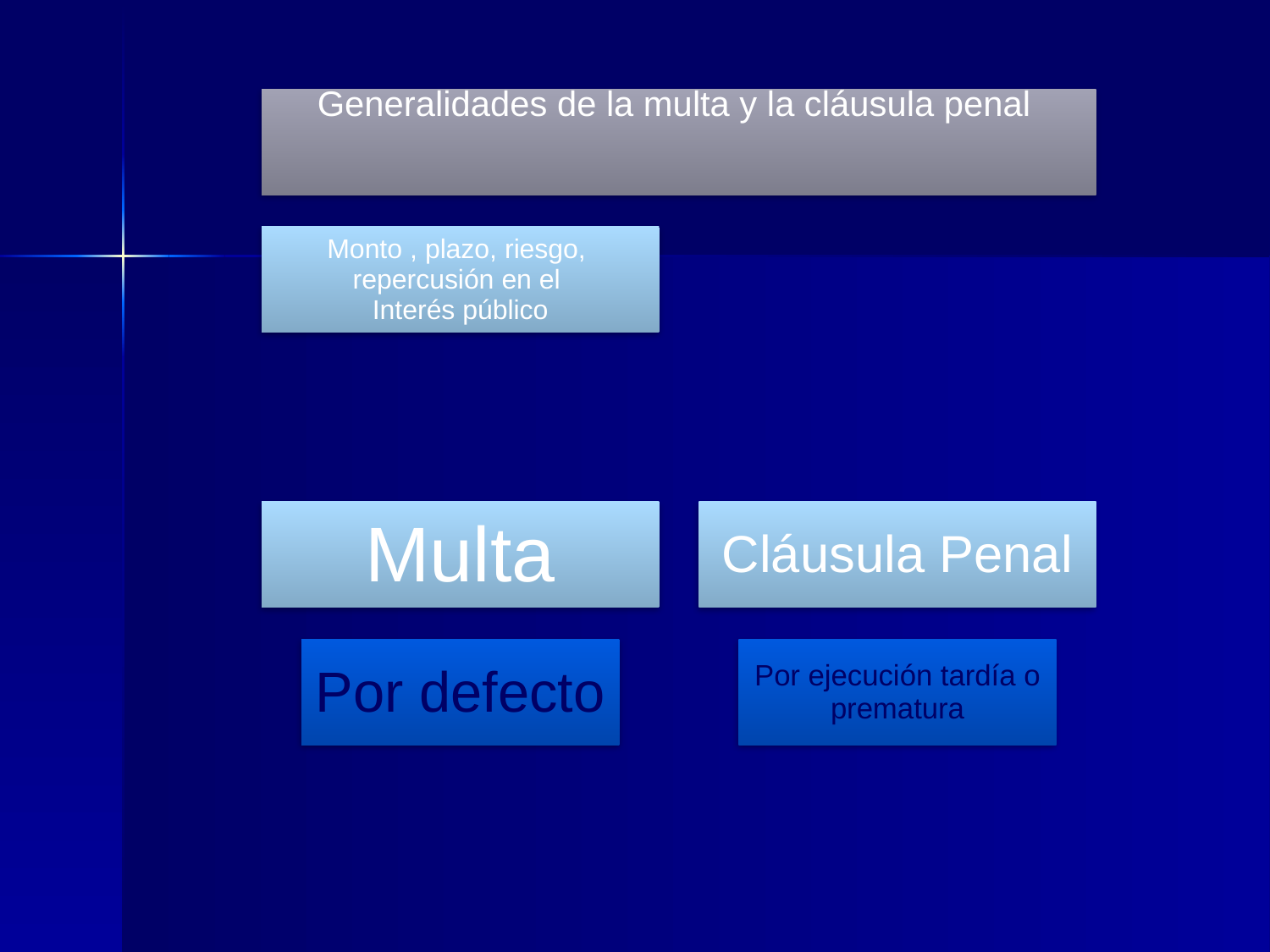

Generalidades de la multa y la cláusula penal
Monto , plazo, riesgo,
repercusión en el
Interés público
Multa
Por defecto
Cláusula Penal
Por ejecución tardía o
prematura